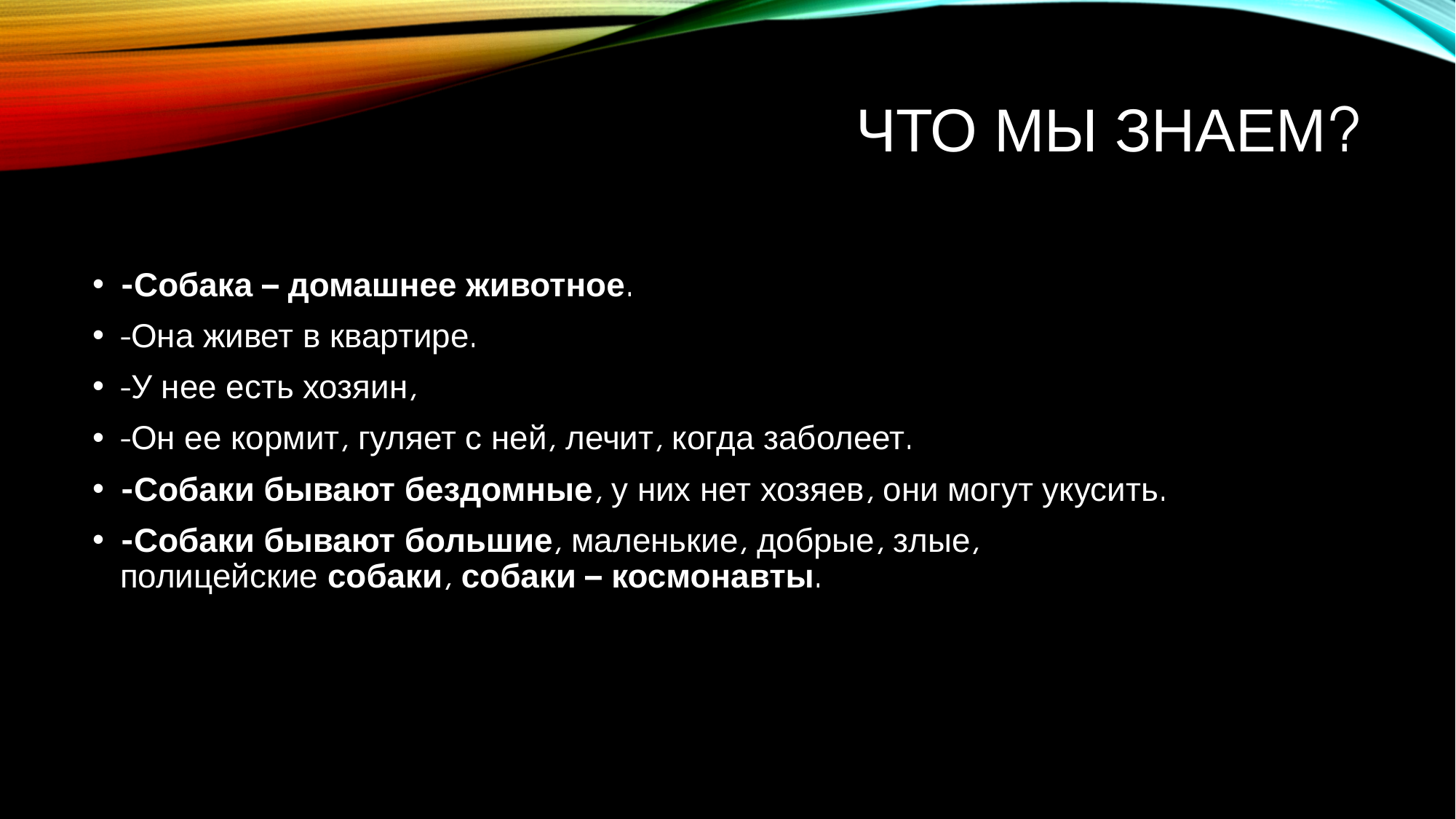

# Что мы знаем?
-Собака – домашнее животное.
-Она живет в квартире.
-У нее есть хозяин,
-Он ее кормит, гуляет с ней, лечит, когда заболеет.
-Собаки бывают бездомные, у них нет хозяев, они могут укусить.
-Собаки бывают большие, маленькие, добрые, злые, полицейские собаки, собаки – космонавты.